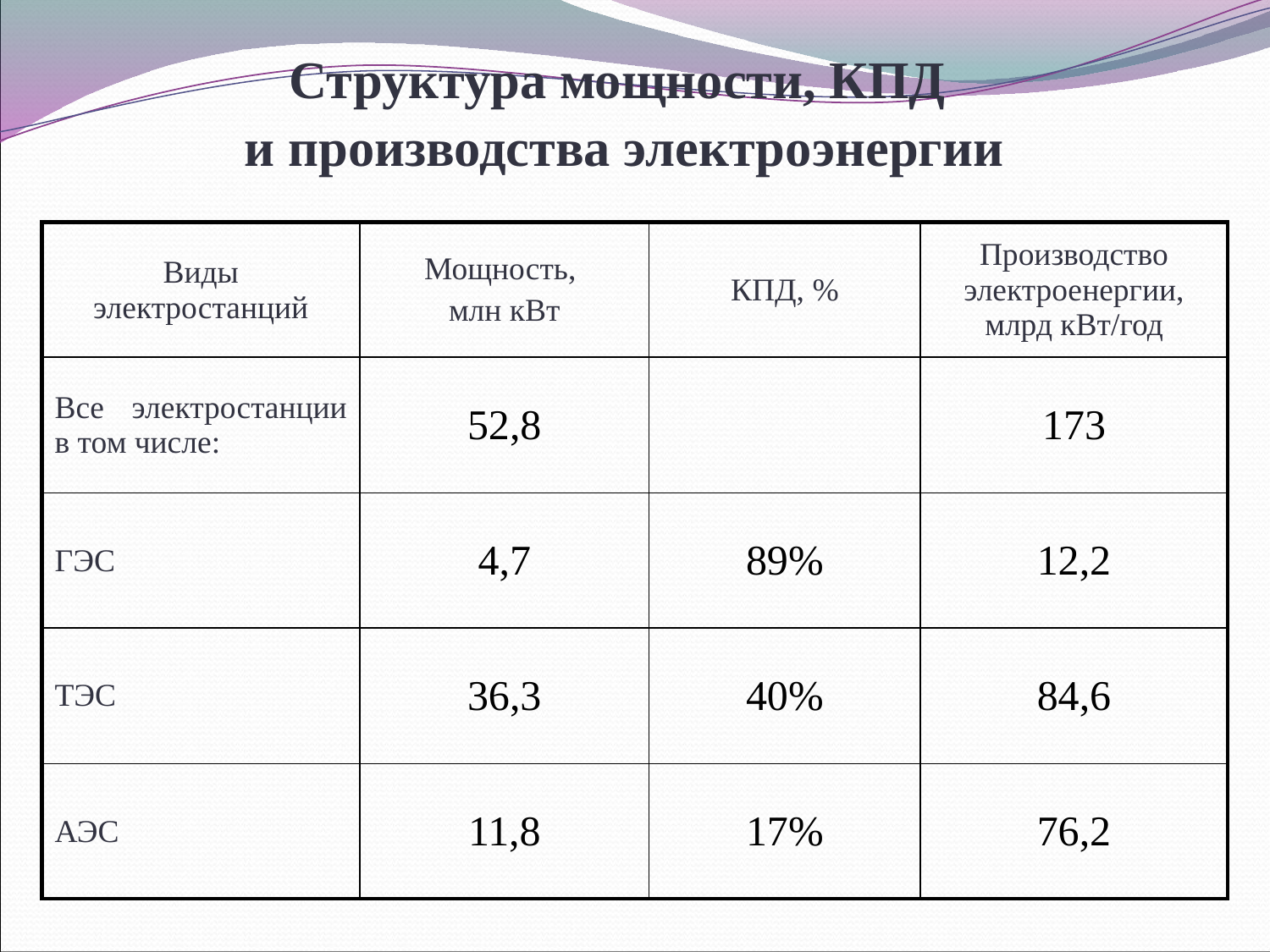

Структура мощности, КПД
и производства электроэнергии
| Виды электростанций | Мощность, млн кВт | КПД, % | Производство электроенергии, млрд кВт/год |
| --- | --- | --- | --- |
| Все электростанции в том числе: | 52,8 |  | 173 |
| ГЭС | 4,7 | 89% | 12,2 |
| ТЭС | 36,3 | 40% | 84,6 |
| АЭС | 11,8 | 17% | 76,2 |